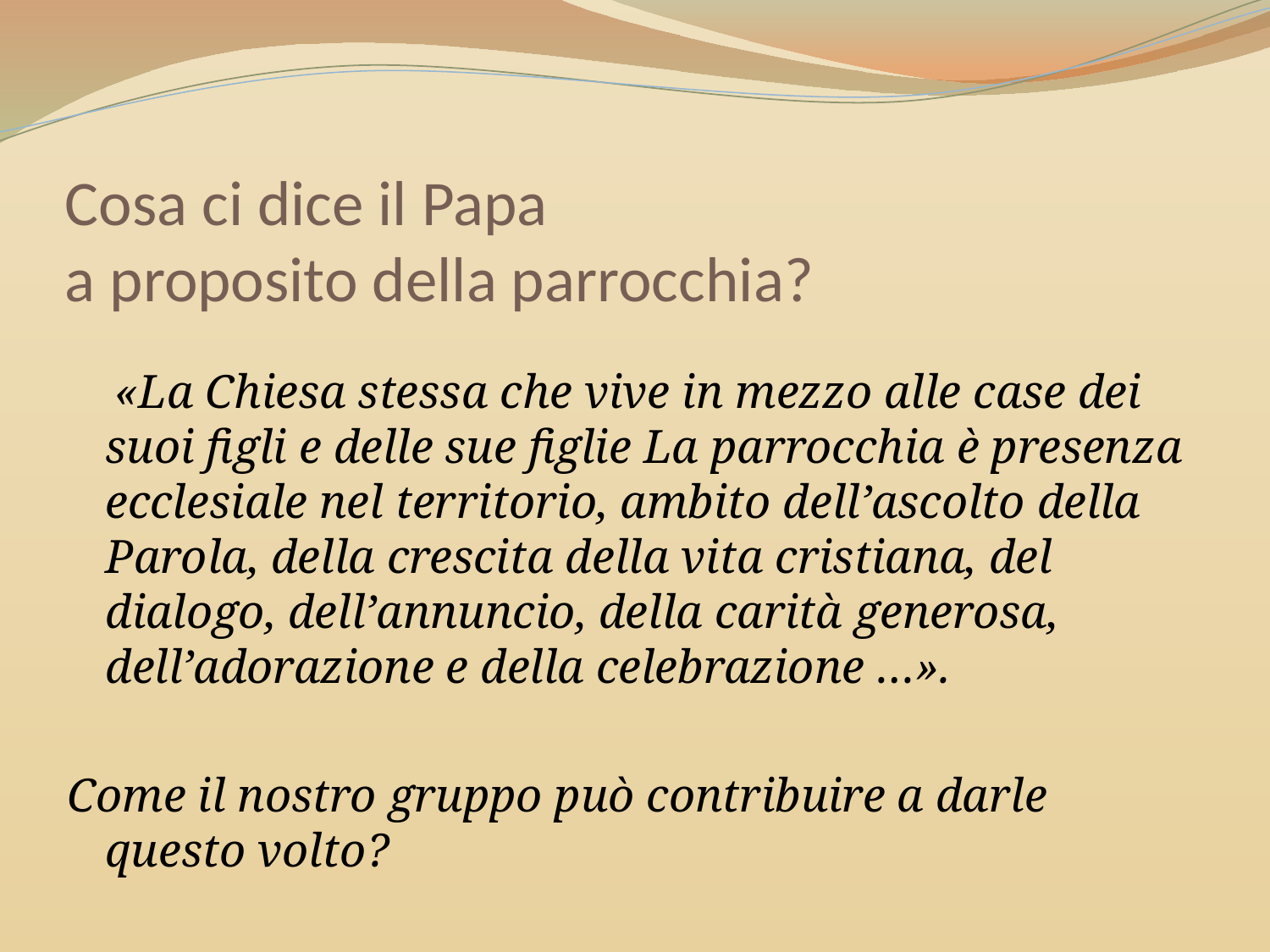

# Cosa ci dice il Papa a proposito della parrocchia?
    «La Chiesa stessa che vive in mezzo alle case dei suoi figli e delle sue figlie La parrocchia è presenza ecclesiale nel territorio, ambito dell’ascolto della Parola, della crescita della vita cristiana, del dialogo, dell’annuncio, della carità generosa, dell’adorazione e della celebrazione …».

Come il nostro gruppo può contribuire a darle questo volto?